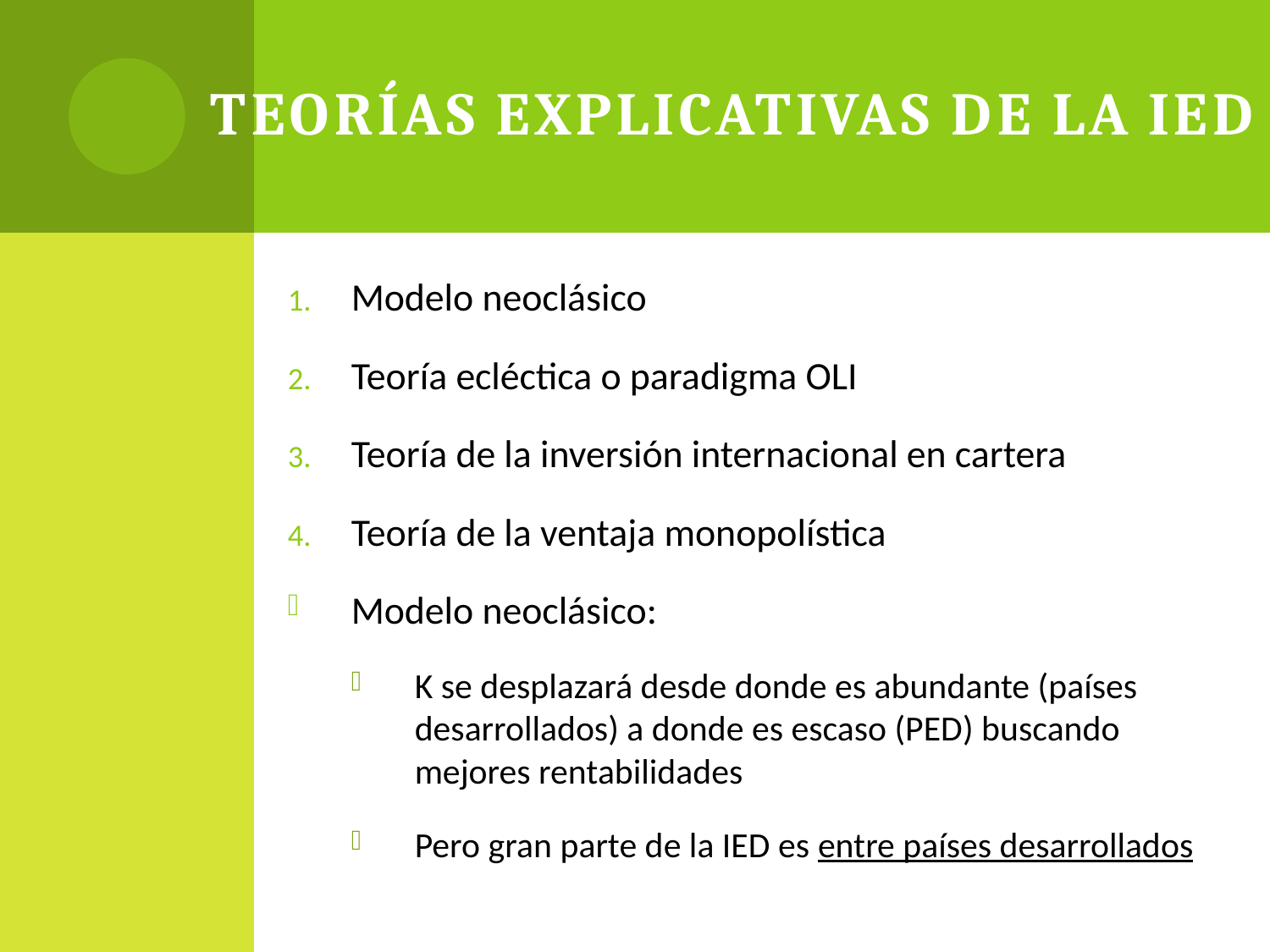

# Teorías explicativas de la IED
Modelo neoclásico
Teoría ecléctica o paradigma OLI
Teoría de la inversión internacional en cartera
Teoría de la ventaja monopolística
Modelo neoclásico:
K se desplazará desde donde es abundante (países desarrollados) a donde es escaso (PED) buscando mejores rentabilidades
Pero gran parte de la IED es entre países desarrollados